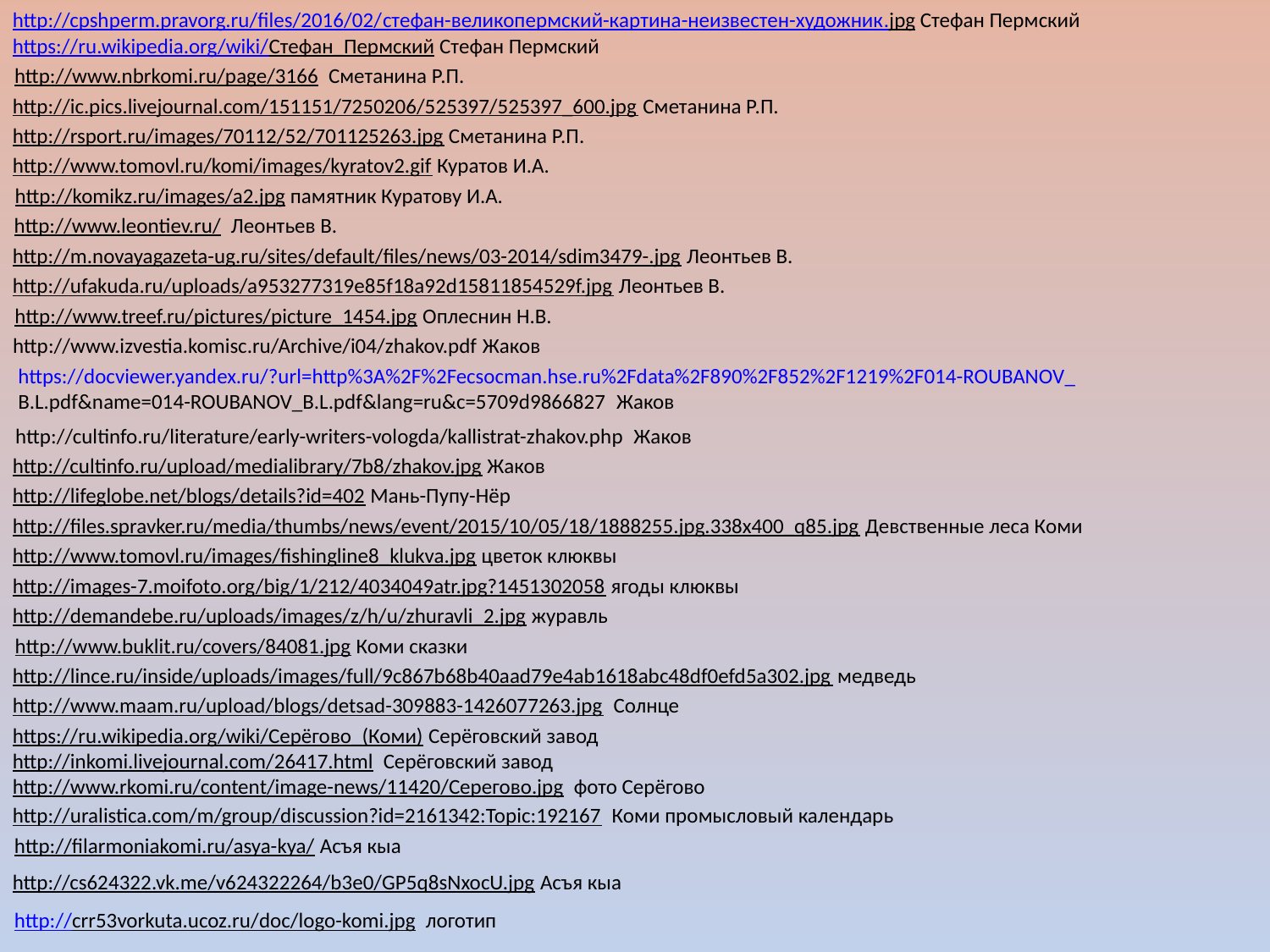

http://cpshperm.pravorg.ru/files/2016/02/стефан-великопермский-картина-неизвестен-художник.jpg Стефан Пермский
https://ru.wikipedia.org/wiki/Стефан_Пермский Стефан Пермский
http://www.nbrkomi.ru/page/3166  Сметанина Р.П.
http://ic.pics.livejournal.com/151151/7250206/525397/525397_600.jpg Сметанина Р.П.
http://rsport.ru/images/70112/52/701125263.jpg Сметанина Р.П.
http://www.tomovl.ru/komi/images/kyratov2.gif Куратов И.А.
http://komikz.ru/images/a2.jpg памятник Куратову И.А.
http://www.leontiev.ru/  Леонтьев В.
http://m.novayagazeta-ug.ru/sites/default/files/news/03-2014/sdim3479-.jpg Леонтьев В.
http://ufakuda.ru/uploads/a953277319e85f18a92d15811854529f.jpg Леонтьев В.
http://www.treef.ru/pictures/picture_1454.jpg Оплеснин Н.В.
http://www.izvestia.komisc.ru/Archive/i04/zhakov.pdf Жаков
https://docviewer.yandex.ru/?url=http%3A%2F%2Fecsocman.hse.ru%2Fdata%2F890%2F852%2F1219%2F014-ROUBANOV_
B.L.pdf&name=014-ROUBANOV_B.L.pdf&lang=ru&c=5709d9866827  Жаков
http://cultinfo.ru/literature/early-writers-vologda/kallistrat-zhakov.php  Жаков
http://cultinfo.ru/upload/medialibrary/7b8/zhakov.jpg Жаков
http://lifeglobe.net/blogs/details?id=402 Мань-Пупу-Нёр
http://files.spravker.ru/media/thumbs/news/event/2015/10/05/18/1888255.jpg.338x400_q85.jpg Девственные леса Коми
http://www.tomovl.ru/images/fishingline8_klukva.jpg цветок клюквы
http://images-7.moifoto.org/big/1/212/4034049atr.jpg?1451302058 ягоды клюквы
http://demandebe.ru/uploads/images/z/h/u/zhuravli_2.jpg журавль
http://www.buklit.ru/covers/84081.jpg Коми сказки
http://lince.ru/inside/uploads/images/full/9c867b68b40aad79e4ab1618abc48df0efd5a302.jpg медведь
http://www.maam.ru/upload/blogs/detsad-309883-1426077263.jpg  Солнце
https://ru.wikipedia.org/wiki/Серёгово_(Коми) Серёговский завод
http://inkomi.livejournal.com/26417.html  Серёговский завод
http://www.rkomi.ru/content/image-news/11420/Серегово.jpg  фото Серёгово
http://uralistica.com/m/group/discussion?id=2161342:Topic:192167  Коми промысловый календарь
http://filarmoniakomi.ru/asya-kya/ Асъя кыа
http://cs624322.vk.me/v624322264/b3e0/GP5q8sNxocU.jpg Асъя кыа
http://crr53vorkuta.ucoz.ru/doc/logo-komi.jpg  логотип